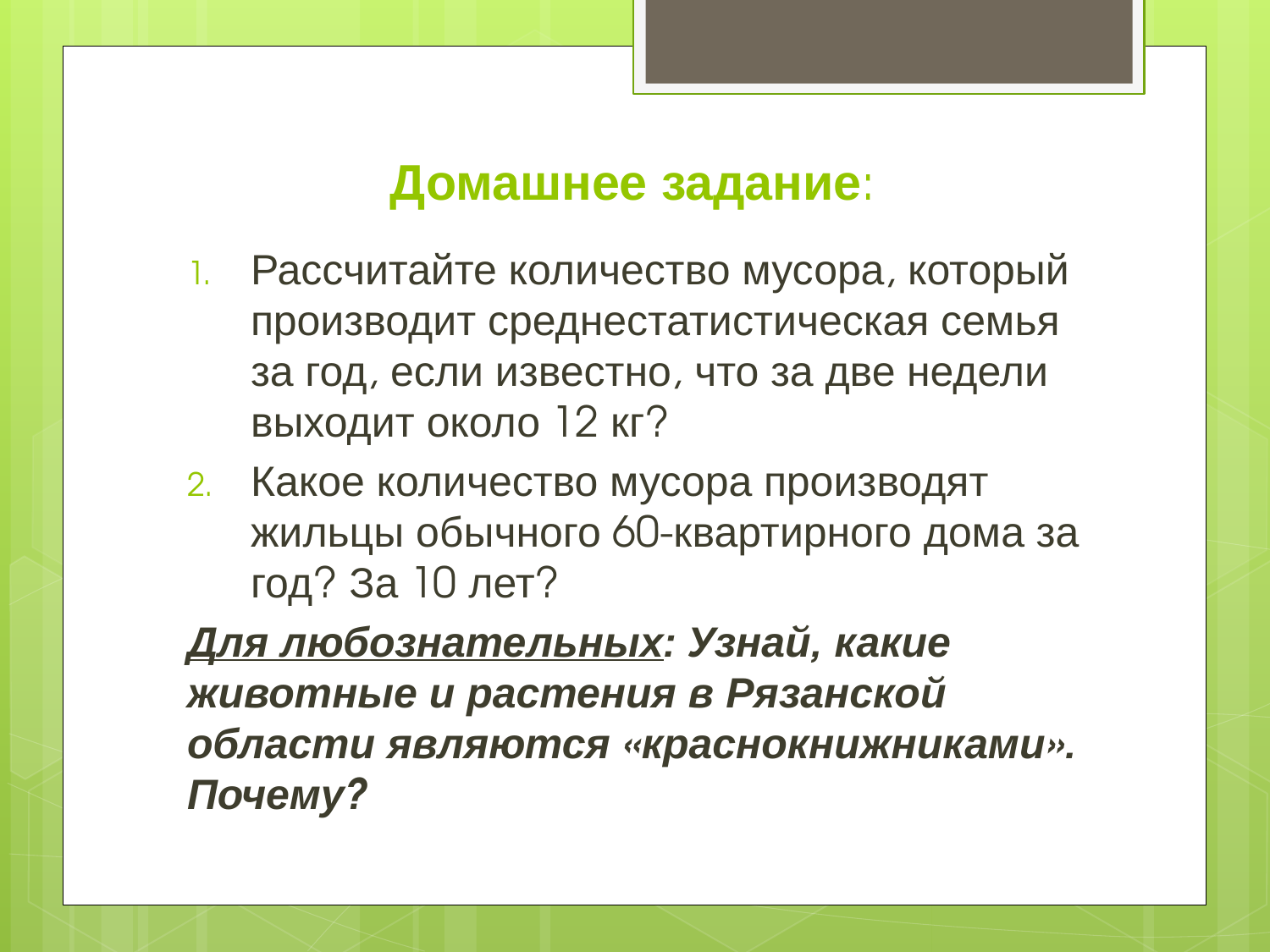

# Домашнее задание:
Рассчитайте количество мусора, который производит среднестатистическая семья за год, если известно, что за две недели выходит около 12 кг?
Какое количество мусора производят жильцы обычного 60-квартирного дома за год? За 10 лет?
Для любознательных: Узнай, какие животные и растения в Рязанской области являются «краснокнижниками». Почему?